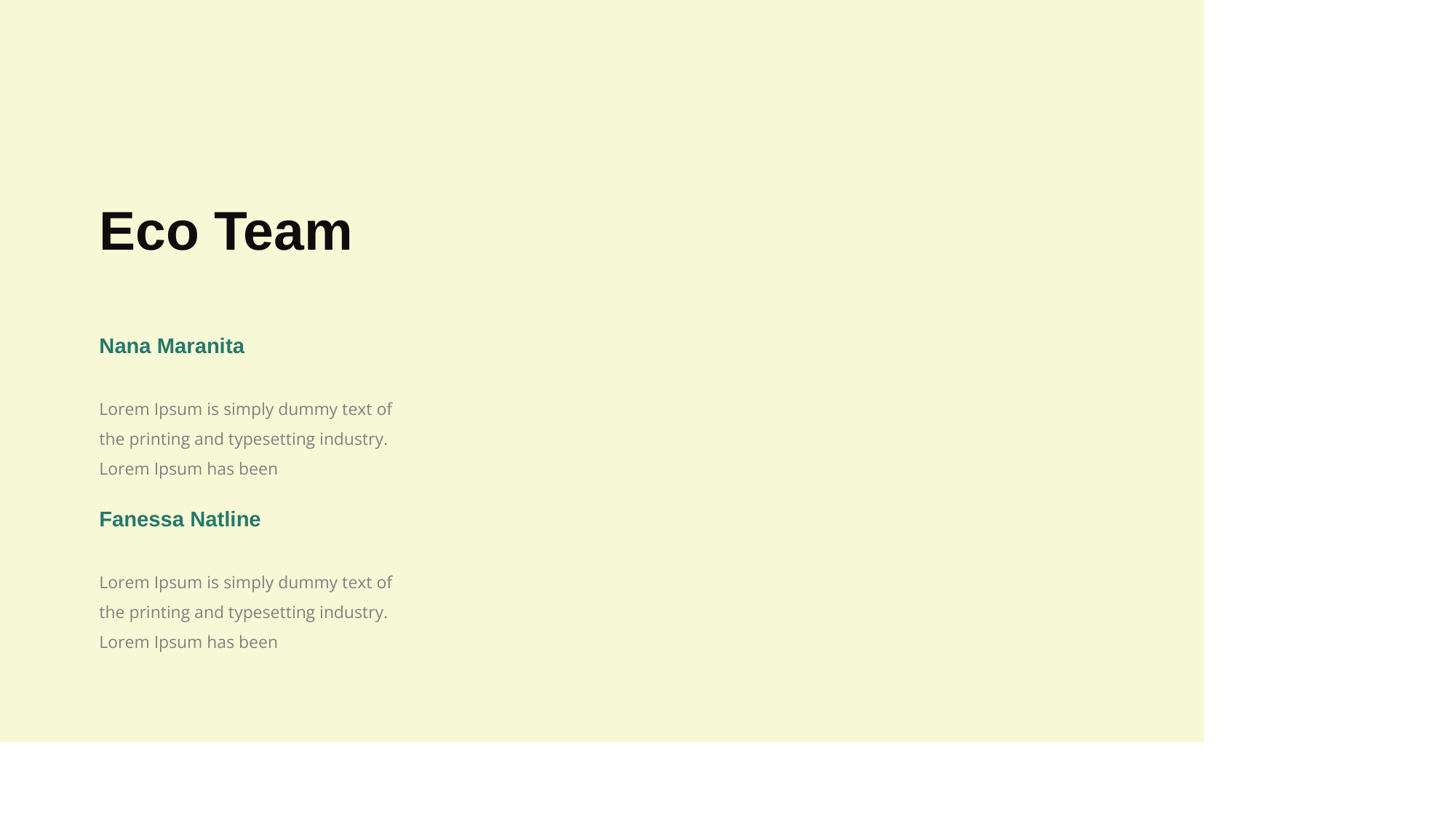

Eco Team

Nana Maranita
Lorem Ipsum is simply dummy text of the printing and typesetting industry. Lorem Ipsum has been
Fanessa Natline
Lorem Ipsum is simply dummy text of the printing and typesetting industry. Lorem Ipsum has been